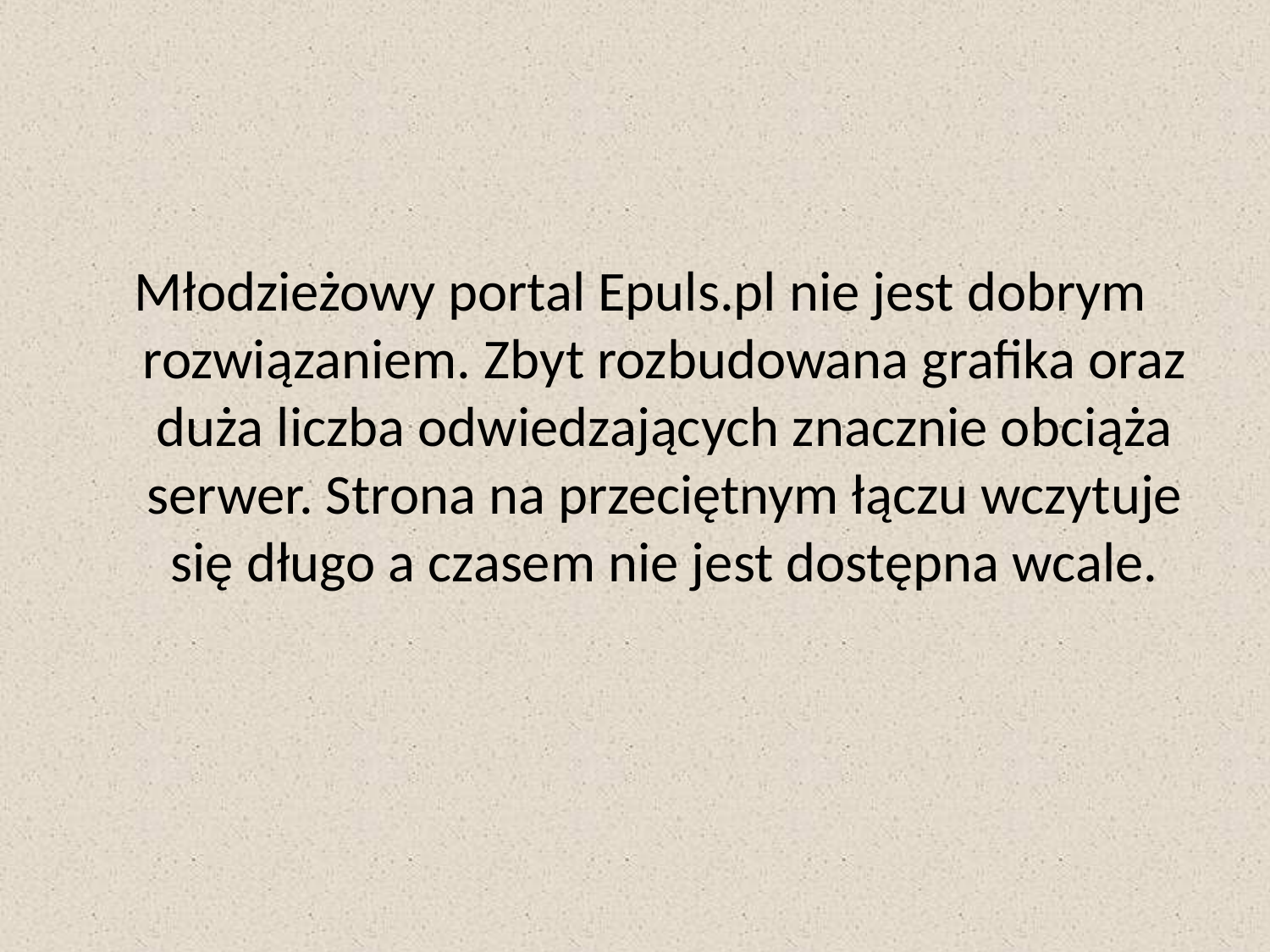

Młodzieżowy portal Epuls.pl nie jest dobrym rozwiązaniem. Zbyt rozbudowana grafika oraz duża liczba odwiedzających znacznie obciąża serwer. Strona na przeciętnym łączu wczytuje się długo a czasem nie jest dostępna wcale.